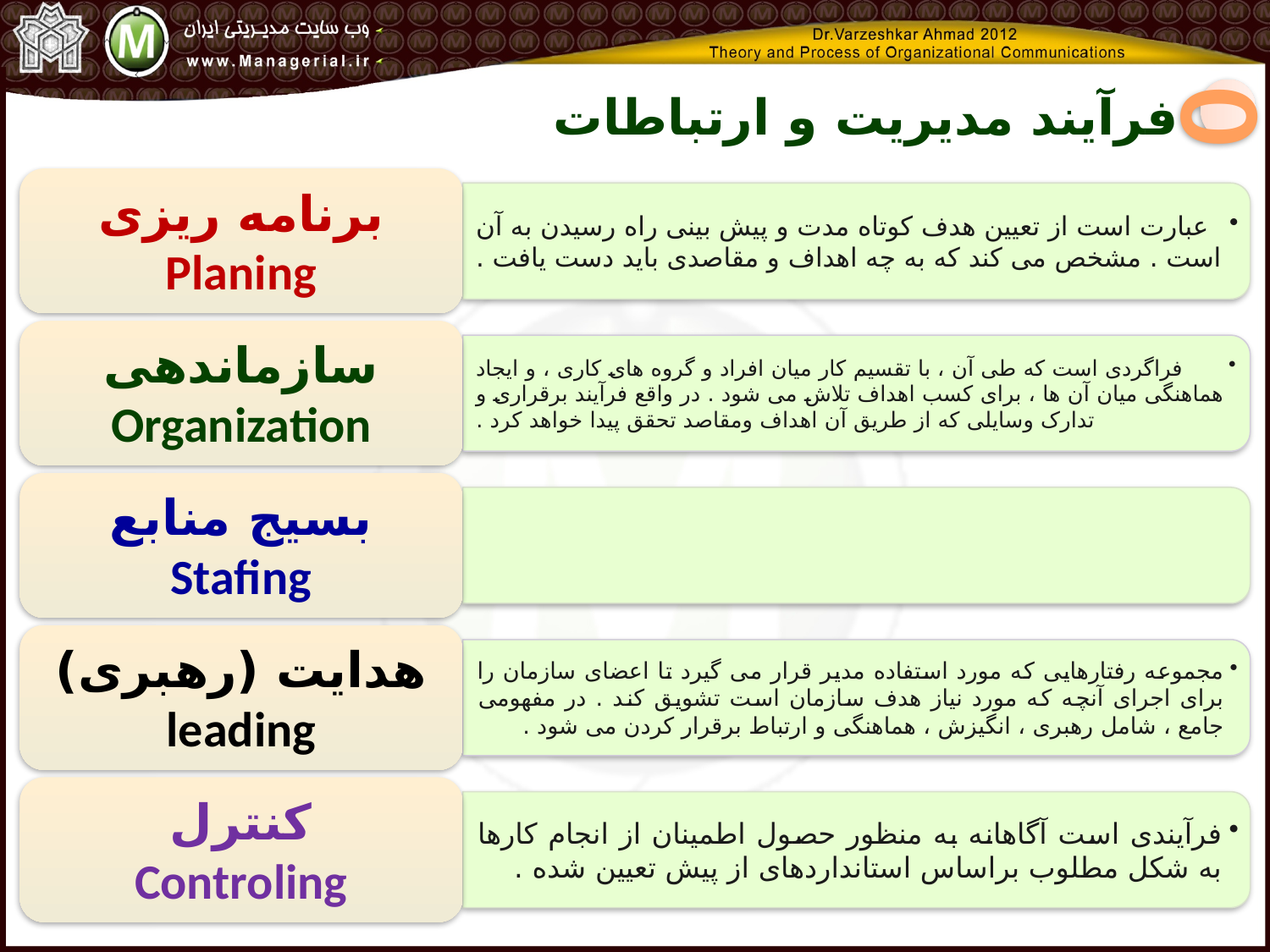

فرآیند مدیریت و ارتباطات
0
برنامه ریزی
Planing
عبارت است از تعیین هدف کوتاه مدت و پیش بینی راه رسیدن به آن است . مشخص می کند که به چه اهداف و مقاصدی باید دست یافت .
سازماندهی
Organization
بسیج منابع
Stafing
هدایت (رهبری)
leading
مجموعه رفتارهایی که مورد استفاده مدیر قرار می گیرد تا اعضای سازمان را برای اجرای آنچه که مورد نیاز هدف سازمان است تشویق کند . در مفهومی جامع ، شامل رهبری ، انگیزش ، هماهنگی و ارتباط برقرار کردن می شود .
کنترل
Controling
فرآیندی است آگاهانه به منظور حصول اطمینان از انجام کارها به شکل مطلوب براساس استانداردهای از پیش تعیین شده .